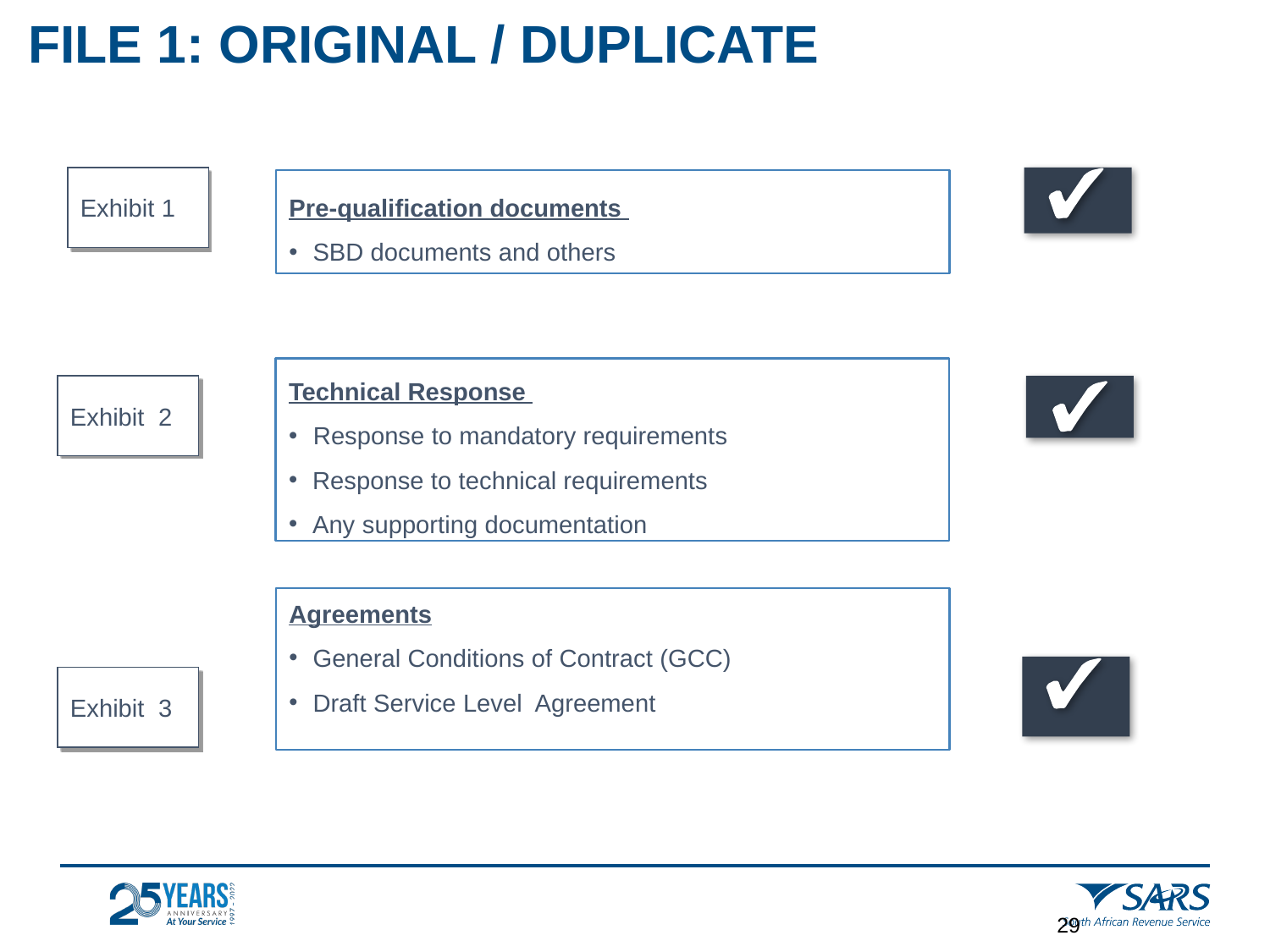

FILE 1: ORIGINAL / DUPLICATE
Exhibit 1

Pre-qualification documents
SBD documents and others
Technical Response
Response to mandatory requirements
Response to technical requirements
Any supporting documentation
Exhibit  2

Agreements
General Conditions of Contract (GCC)
Draft Service Level  Agreement

Exhibit  3
29